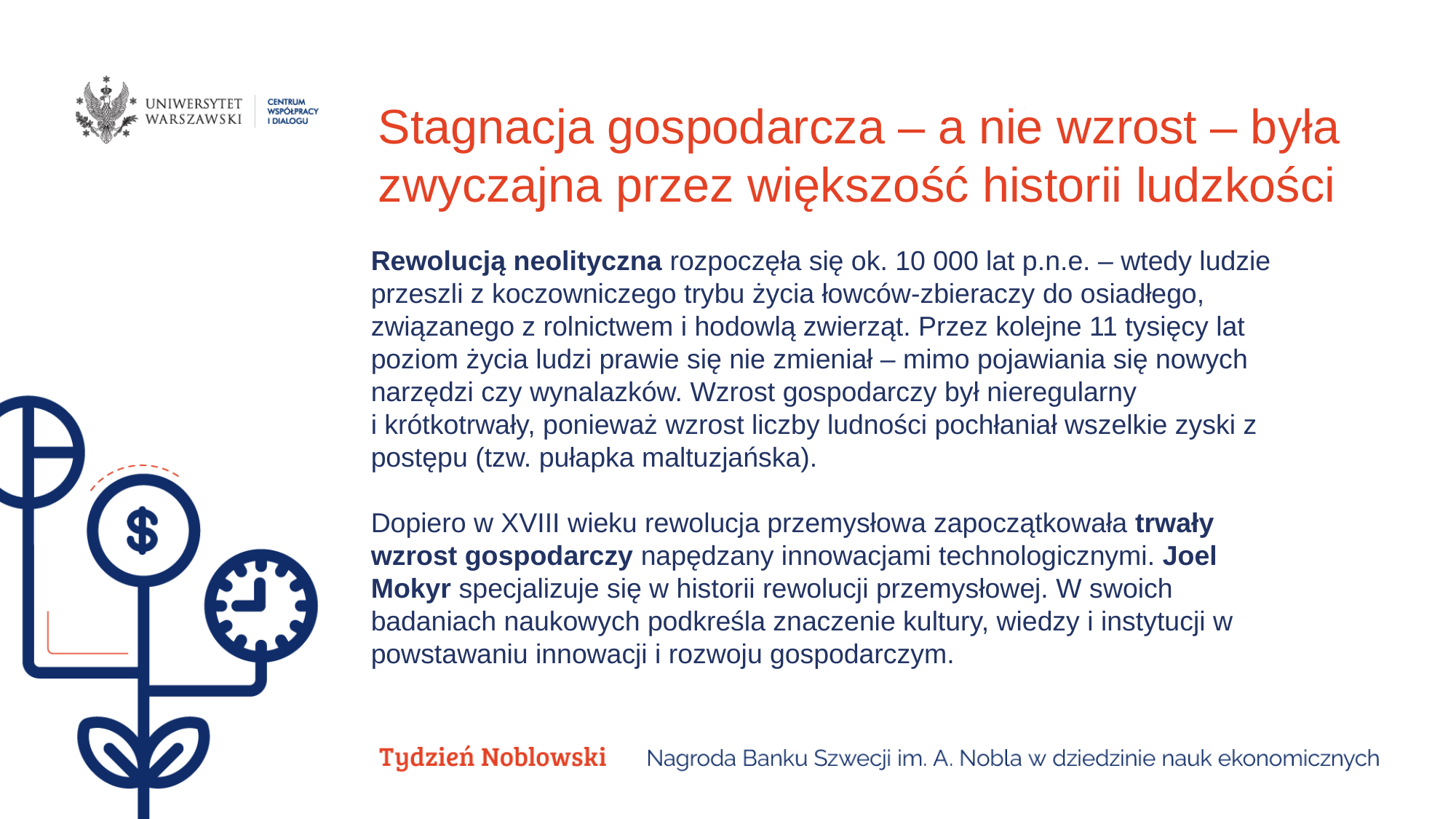

Stagnacja gospodarcza – a nie wzrost – była zwyczajna przez większość historii ludzkości
Rewolucją neolityczna rozpoczęła się ok. 10 000 lat p.n.e. – wtedy ludzie przeszli z koczowniczego trybu życia łowców-zbieraczy do osiadłego, związanego z rolnictwem i hodowlą zwierząt. Przez kolejne 11 tysięcy lat poziom życia ludzi prawie się nie zmieniał – mimo pojawiania się nowych narzędzi czy wynalazków. Wzrost gospodarczy był nieregularny
i krótkotrwały, ponieważ wzrost liczby ludności pochłaniał wszelkie zyski z postępu (tzw. pułapka maltuzjańska).

Dopiero w XVIII wieku rewolucja przemysłowa zapoczątkowała trwały wzrost gospodarczy napędzany innowacjami technologicznymi. Joel Mokyr specjalizuje się w historii rewolucji przemysłowej. W swoich badaniach naukowych podkreśla znaczenie kultury, wiedzy i instytucji w powstawaniu innowacji i rozwoju gospodarczym.